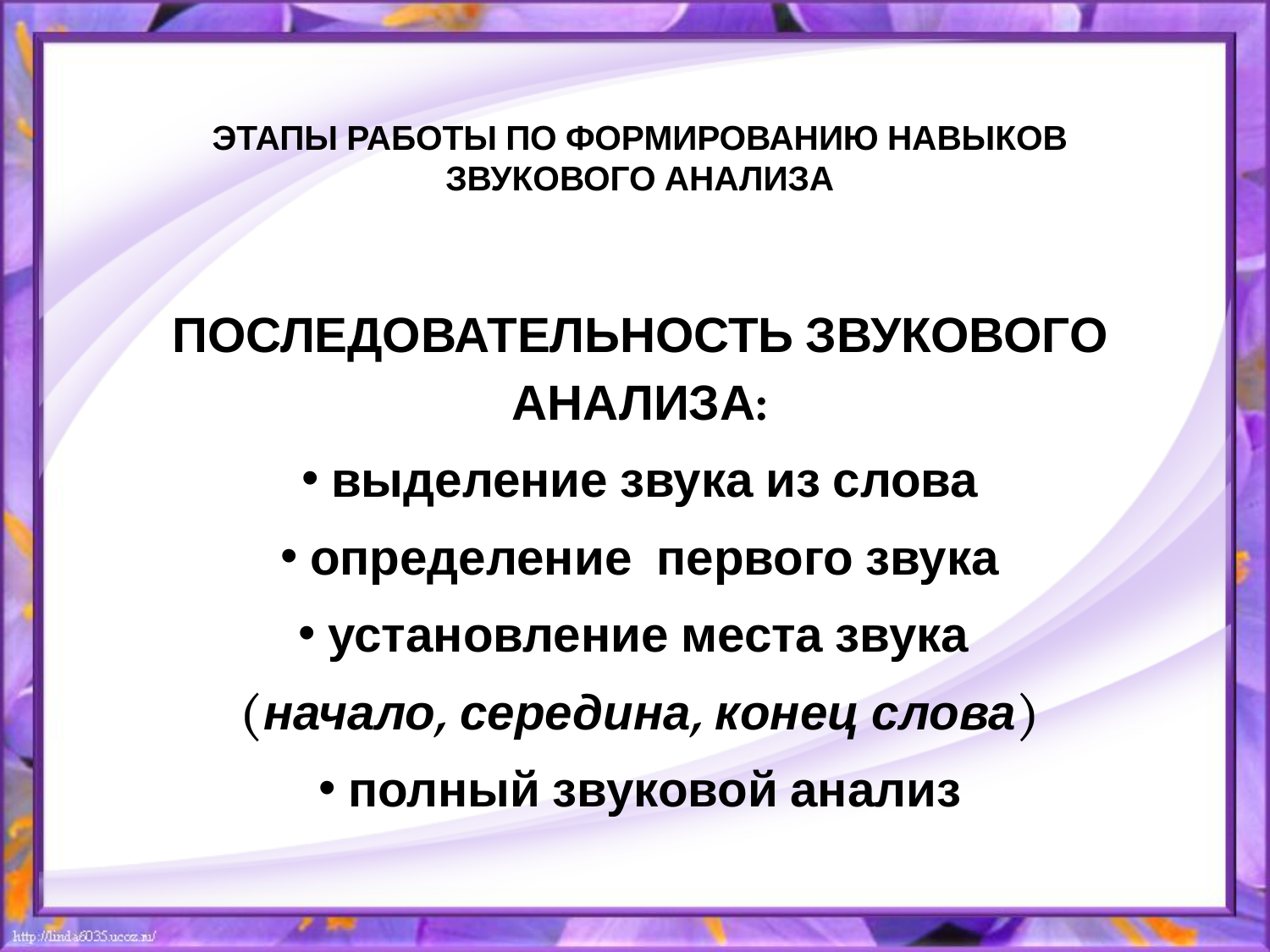

# Этапы работы по формированию навыков звукового анализа
последовательность звукового анализа:
 выделение звука из слова
 определение  первого звука
 установление места звука
(начало, середина, конец слова)
 полный звуковой анализ